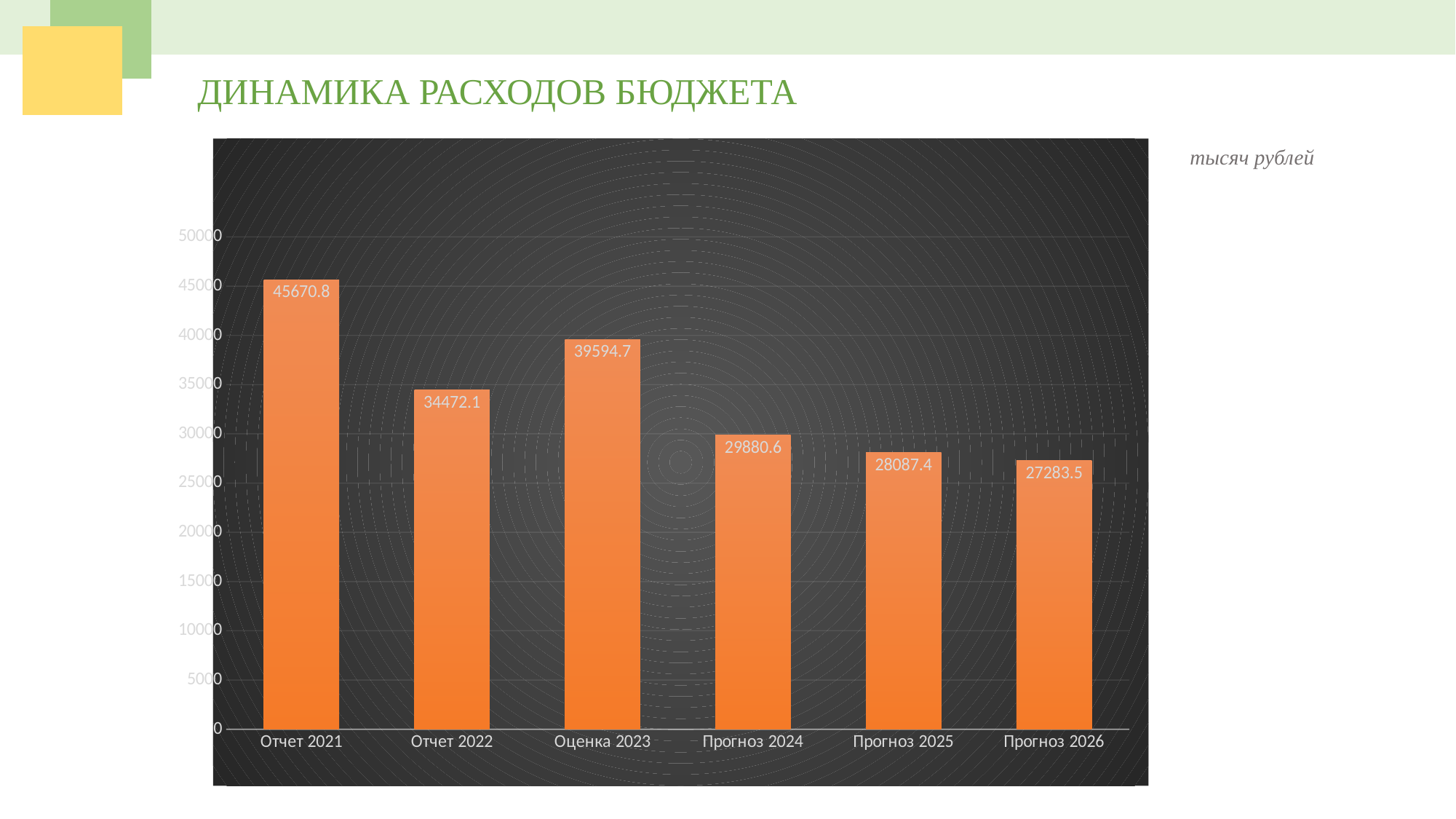

ДИНАМИКА РАСХОДОВ БЮДЖЕТА

### Chart:

| Category | Ряд 1 |
|---|---|
| Отчет 2021 | 45670.8 |
| Отчет 2022 | 34472.1 |
| Оценка 2023 | 39594.7 |
| Прогноз 2024 | 29880.6 |
| Прогноз 2025 | 28087.4 |
| Прогноз 2026 | 27283.5 |
тысяч рублей